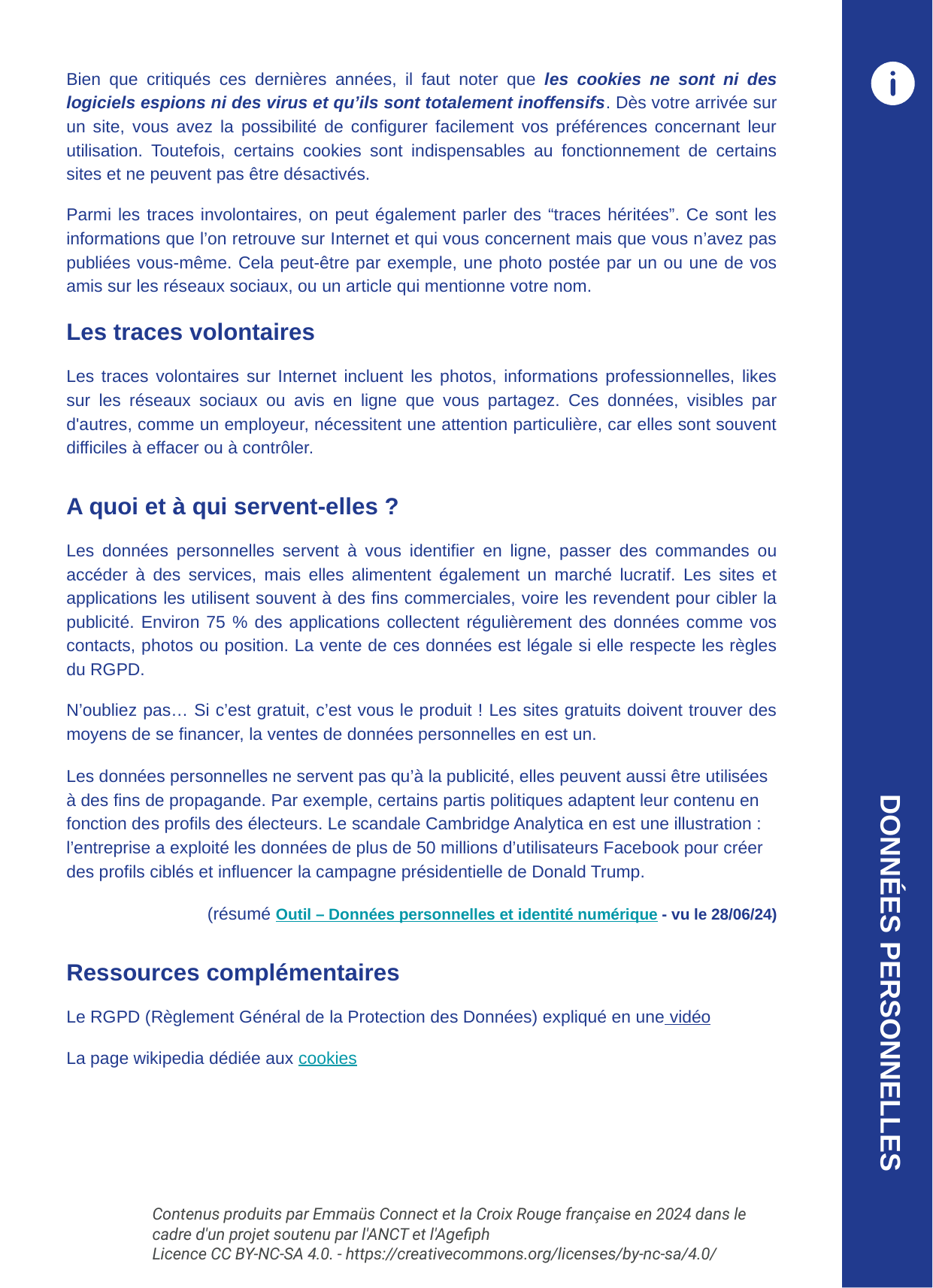

Bien que critiqués ces dernières années, il faut noter que les cookies ne sont ni des logiciels espions ni des virus et qu’ils sont totalement inoffensifs. Dès votre arrivée sur un site, vous avez la possibilité de configurer facilement vos préférences concernant leur utilisation. Toutefois, certains cookies sont indispensables au fonctionnement de certains sites et ne peuvent pas être désactivés.
Parmi les traces involontaires, on peut également parler des “traces héritées”. Ce sont les informations que l’on retrouve sur Internet et qui vous concernent mais que vous n’avez pas publiées vous-même. Cela peut-être par exemple, une photo postée par un ou une de vos amis sur les réseaux sociaux, ou un article qui mentionne votre nom.
Les traces volontaires
Les traces volontaires sur Internet incluent les photos, informations professionnelles, likes sur les réseaux sociaux ou avis en ligne que vous partagez. Ces données, visibles par d'autres, comme un employeur, nécessitent une attention particulière, car elles sont souvent difficiles à effacer ou à contrôler.
A quoi et à qui servent-elles ?
Les données personnelles servent à vous identifier en ligne, passer des commandes ou accéder à des services, mais elles alimentent également un marché lucratif. Les sites et applications les utilisent souvent à des fins commerciales, voire les revendent pour cibler la publicité. Environ 75 % des applications collectent régulièrement des données comme vos contacts, photos ou position. La vente de ces données est légale si elle respecte les règles du RGPD.
N’oubliez pas… Si c’est gratuit, c’est vous le produit ! Les sites gratuits doivent trouver des moyens de se financer, la ventes de données personnelles en est un.
Les données personnelles ne servent pas qu’à la publicité, elles peuvent aussi être utilisées à des fins de propagande. Par exemple, certains partis politiques adaptent leur contenu en fonction des profils des électeurs. Le scandale Cambridge Analytica en est une illustration : l’entreprise a exploité les données de plus de 50 millions d’utilisateurs Facebook pour créer des profils ciblés et influencer la campagne présidentielle de Donald Trump.
(résumé Outil – Données personnelles et identité numérique - vu le 28/06/24)
Ressources complémentaires
Le RGPD (Règlement Général de la Protection des Données) expliqué en une vidéo
La page wikipedia dédiée aux cookies

DONNÉES PERSONNELLES